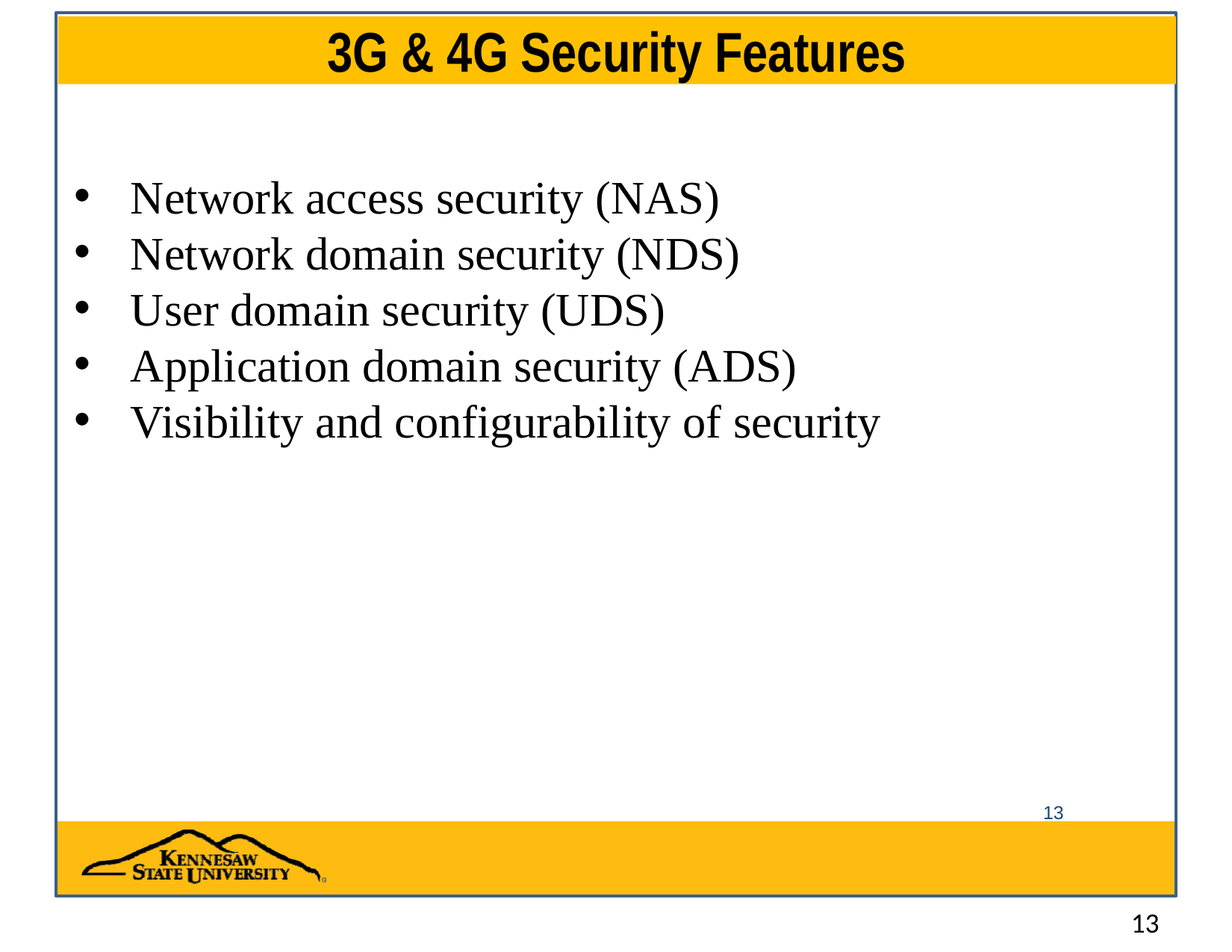

# 3G & 4G Security Features
Network access security (NAS)
Network domain security (NDS)
User domain security (UDS)
Application domain security (ADS)
Visibility and configurability of security

13